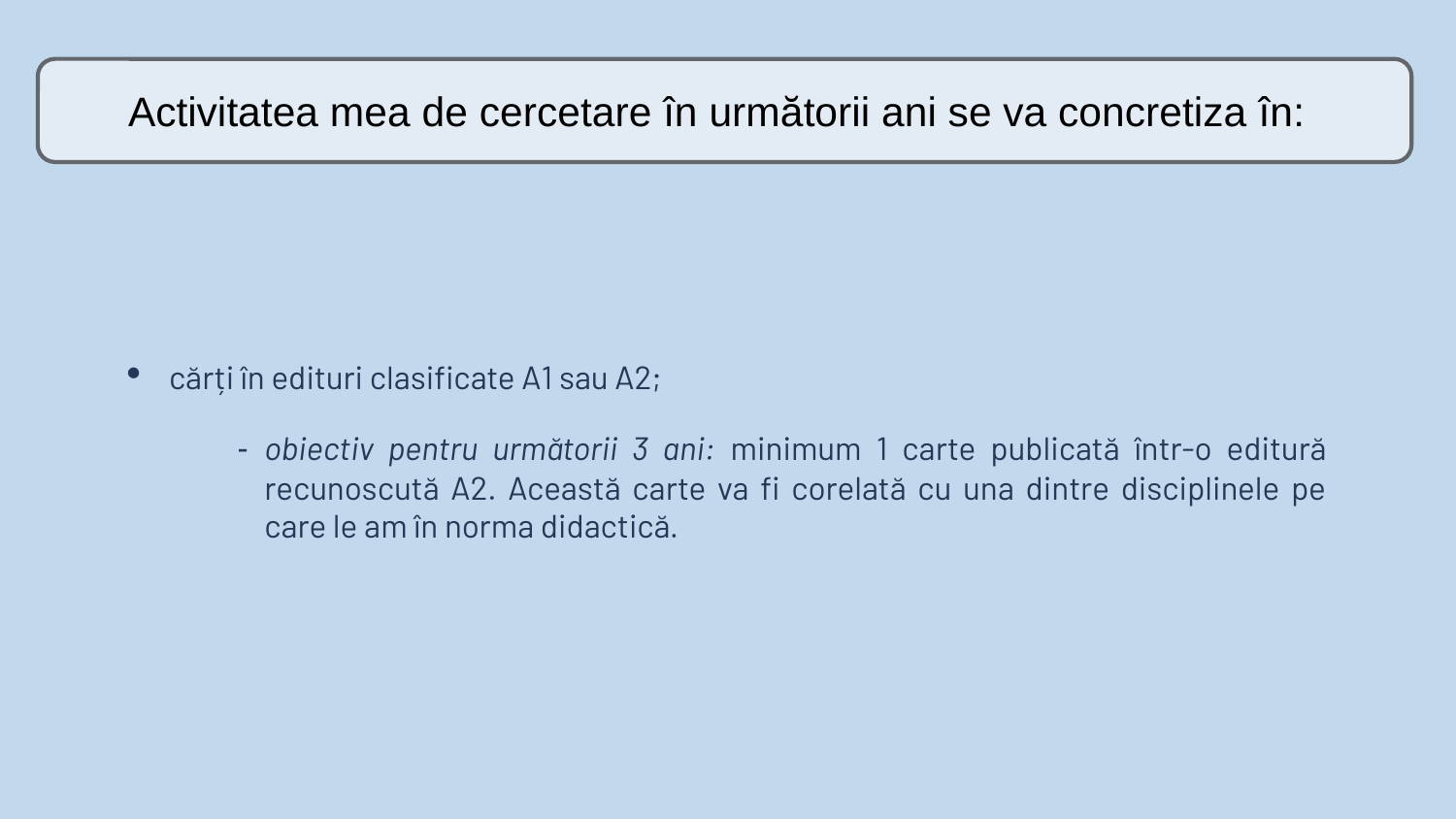

# Activitatea mea de cercetare în următorii ani se va concretiza în:
cărți în edituri clasificate A1 sau A2;
obiectiv pentru următorii 3 ani: minimum 1 carte publicată într-o editură recunoscută A2. Această carte va fi corelată cu una dintre disciplinele pe care le am în norma didactică.